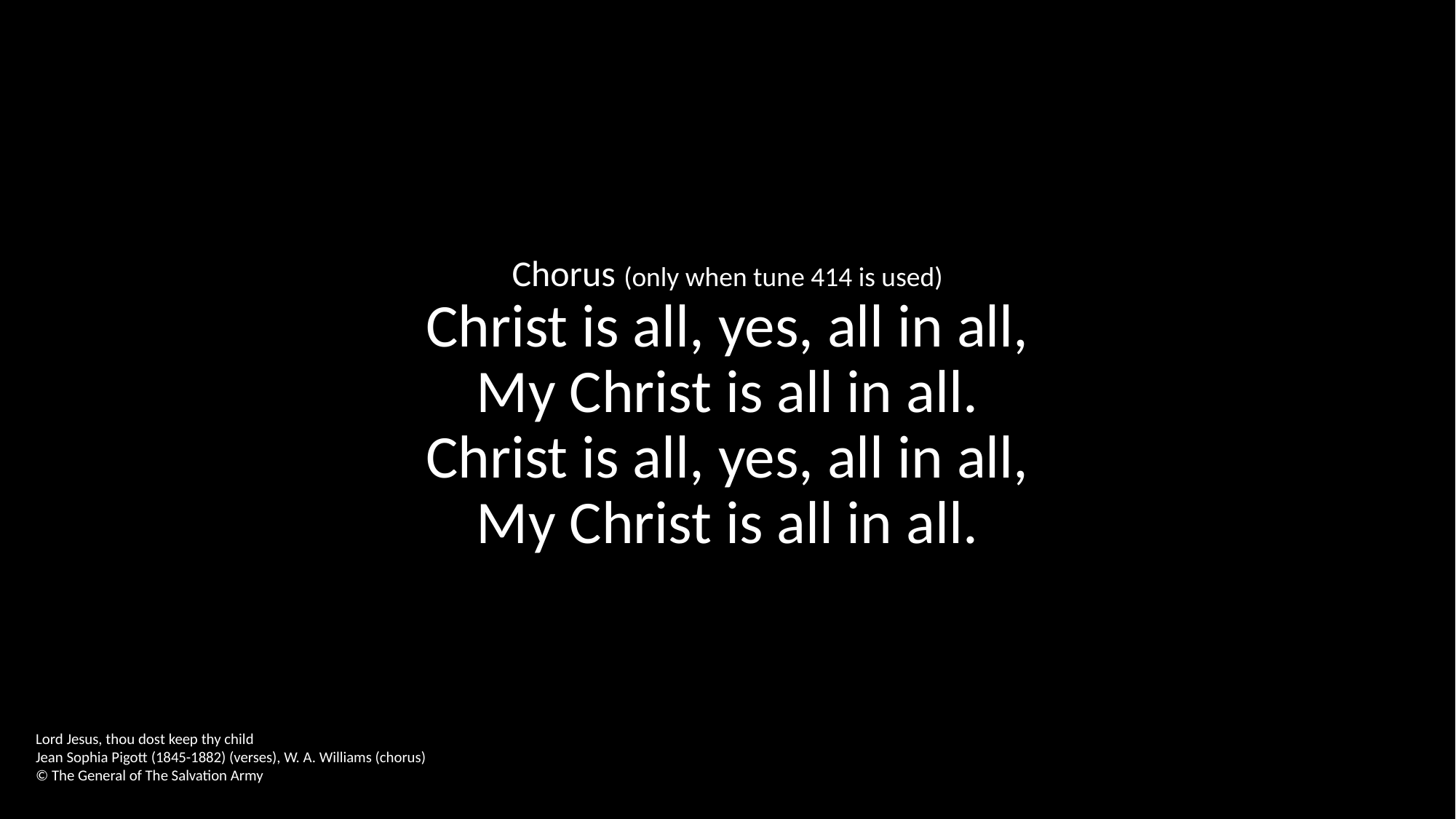

Chorus (only when tune 414 is used)
Christ is all, yes, all in all,
My Christ is all in all.
Christ is all, yes, all in all,
My Christ is all in all.
Lord Jesus, thou dost keep thy child
Jean Sophia Pigott (1845-1882) (verses), W. A. Williams (chorus)
© The General of The Salvation Army